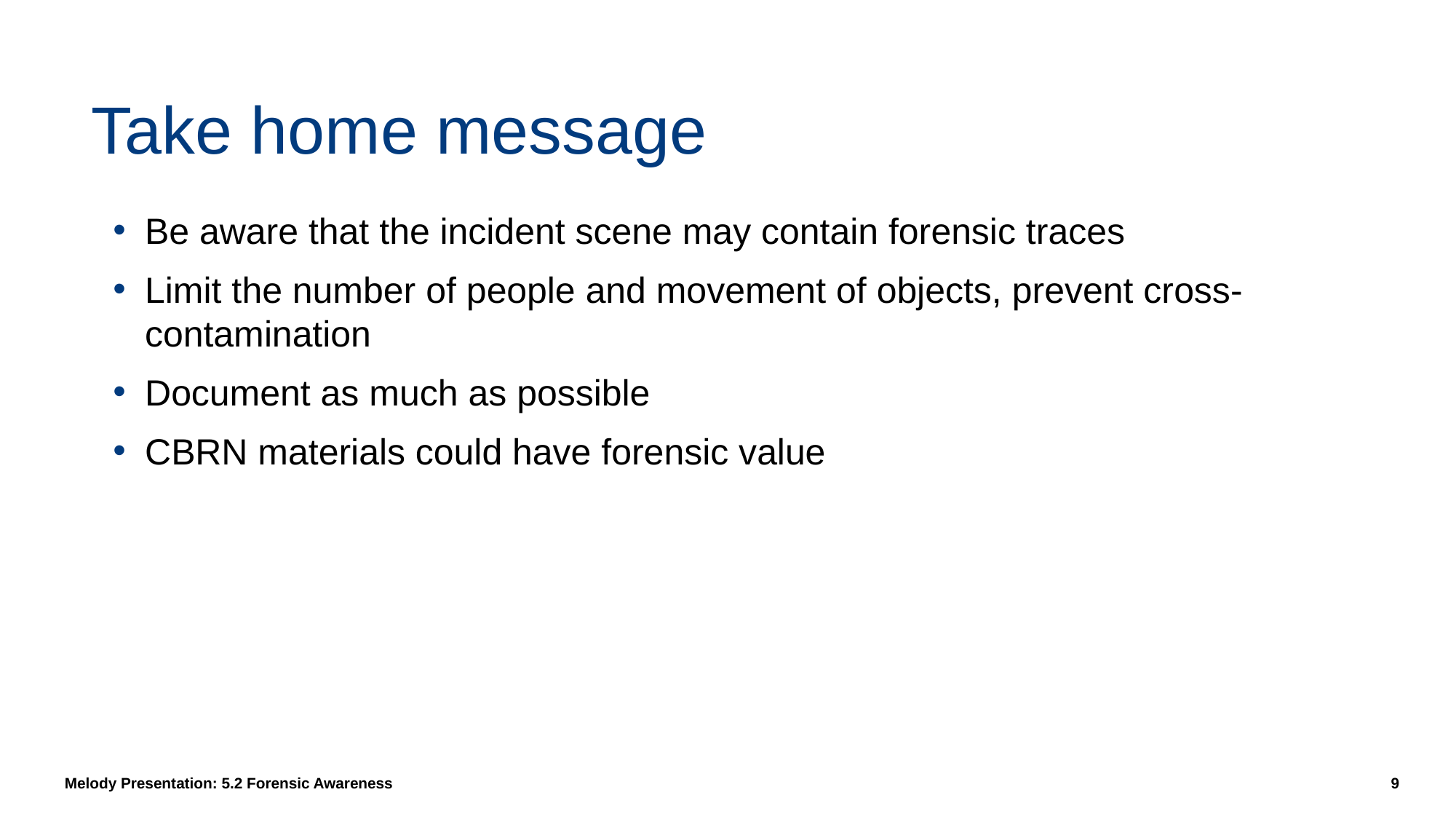

# Take home message
Be aware that the incident scene may contain forensic traces
Limit the number of people and movement of objects, prevent cross-contamination
Document as much as possible
CBRN materials could have forensic value
Melody Presentation: 5.2 Forensic Awareness
9